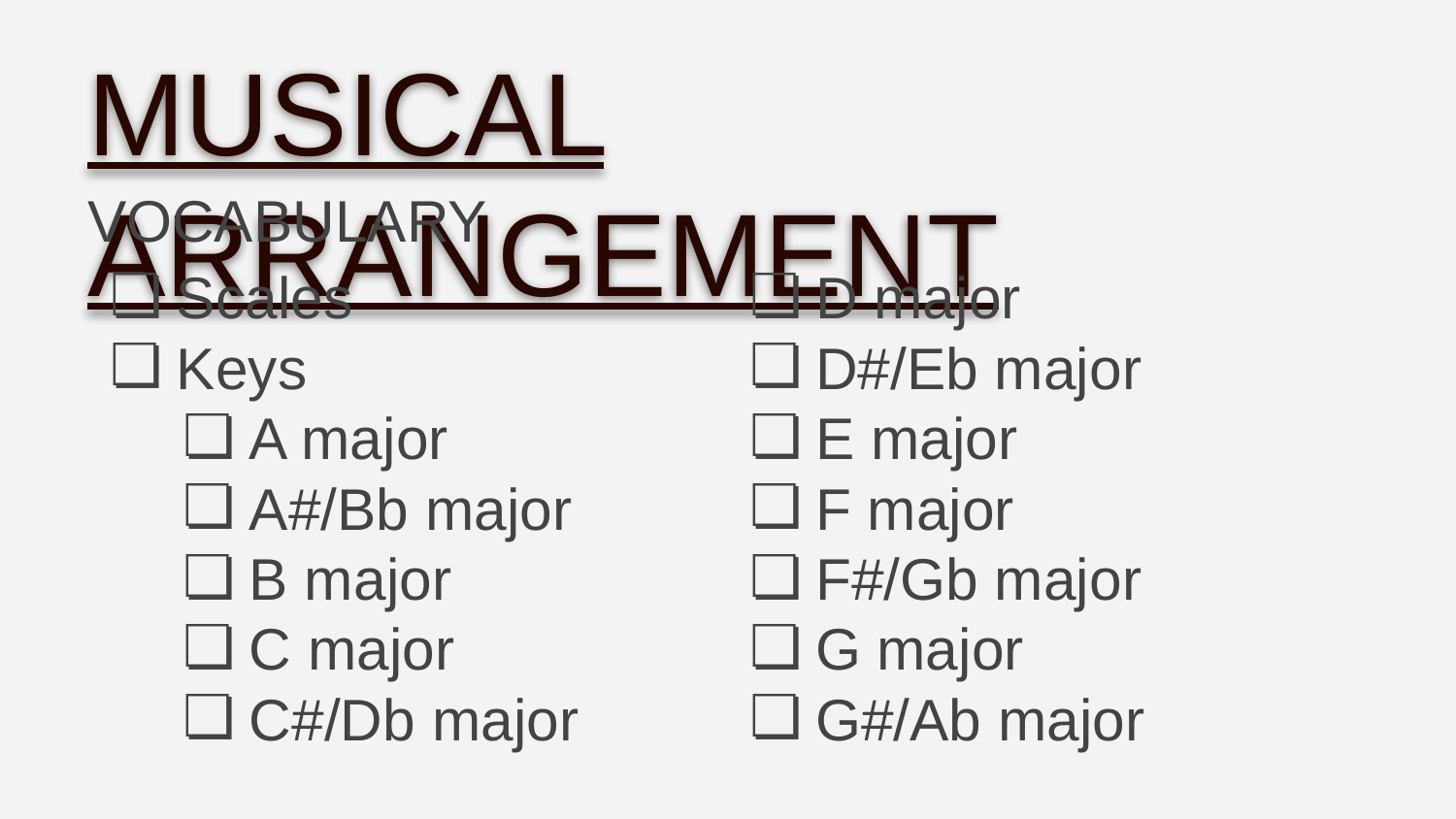

MUSICAL ARRANGEMENT

VOCABULARY
Scales
Keys
A major
A#/Bb major
B major
C major
C#/Db major
D major
D#/Eb major
E major
F major
F#/Gb major
G major
G#/Ab major